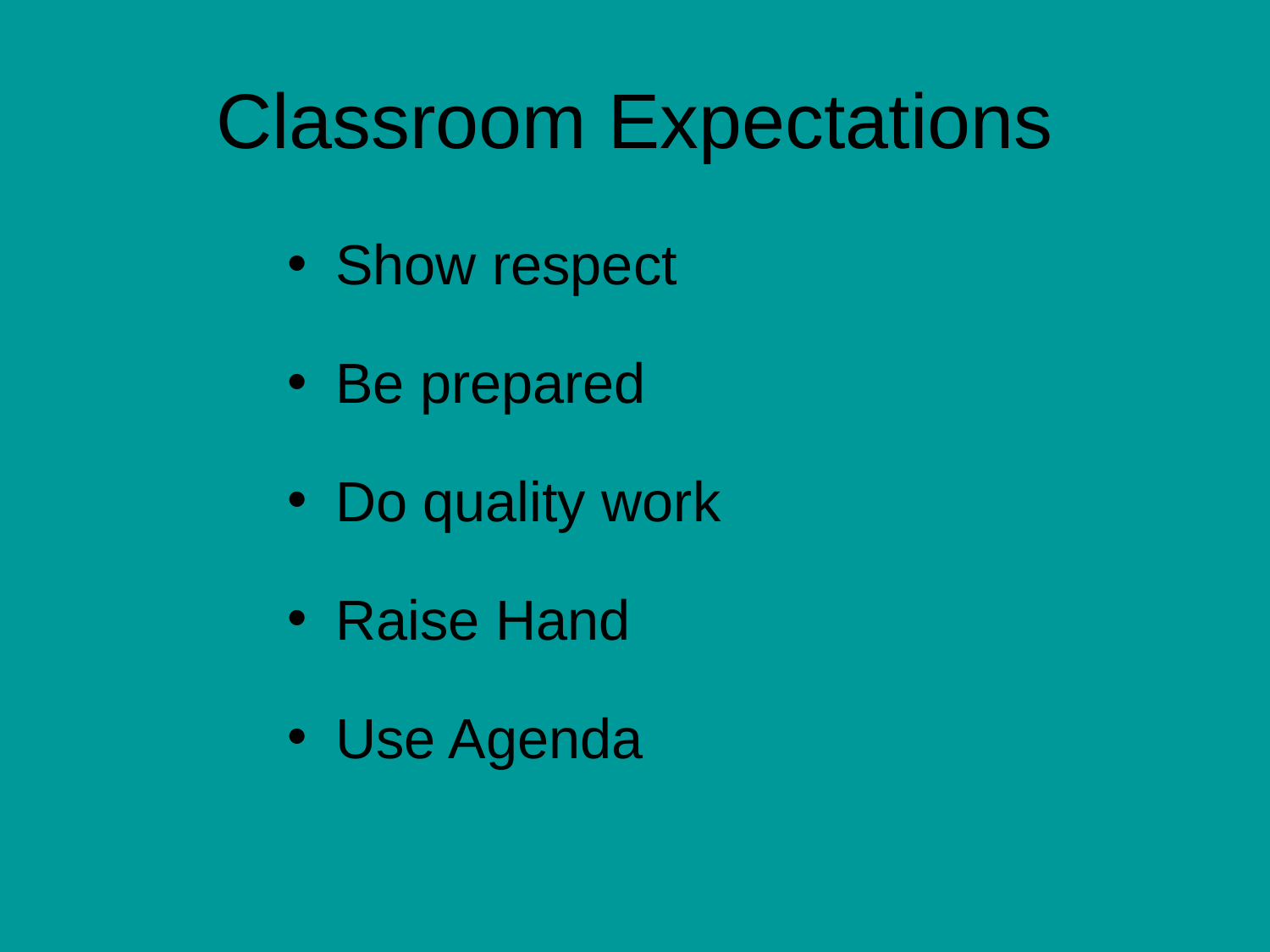

# Classroom Expectations
Show respect

Be prepared

Do quality work

Raise Hand

Use Agenda